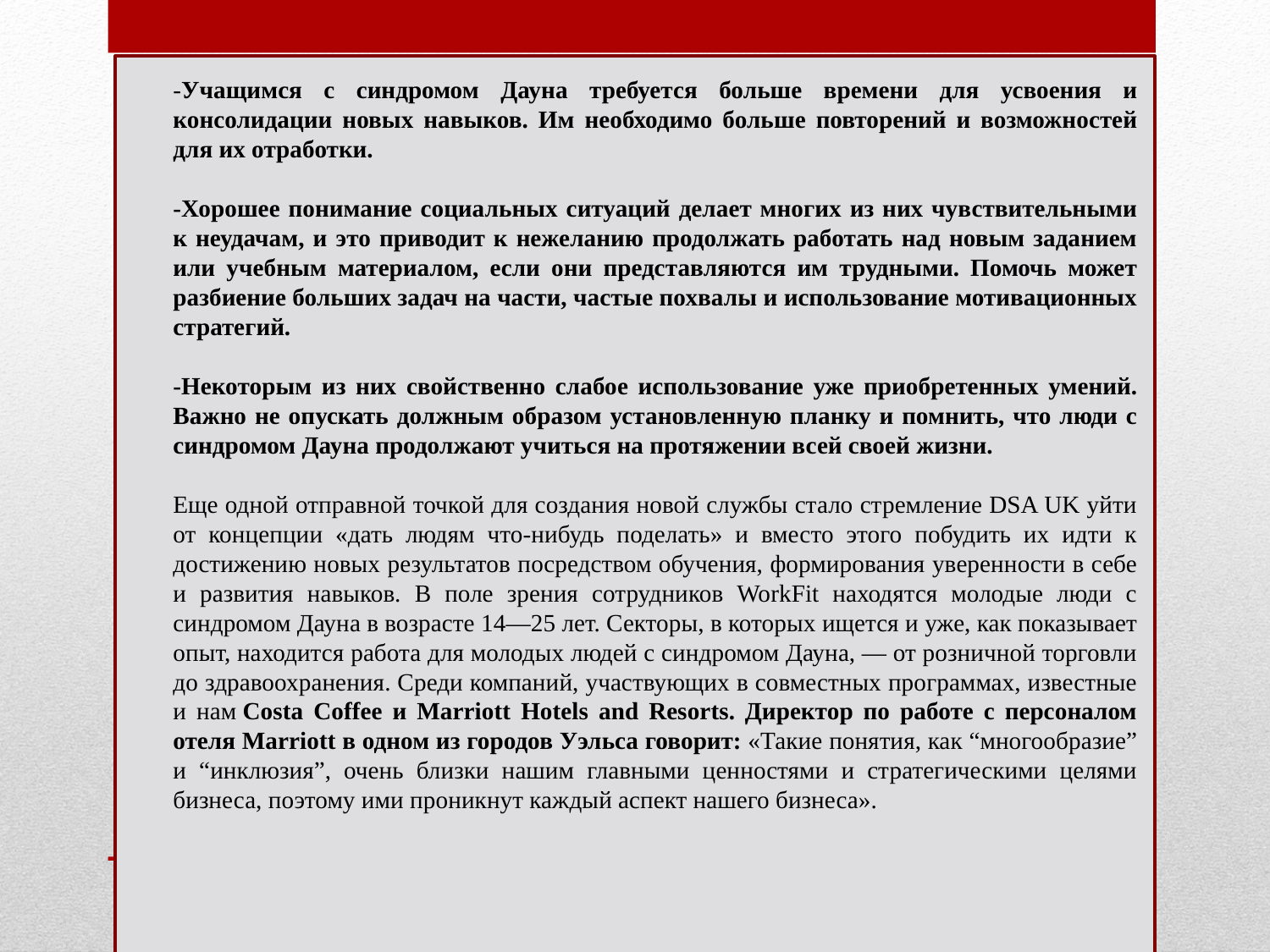

-Учащимся с синдромом Дауна требуется больше времени для усвоения и консолидации новых навыков. Им необходимо больше повторений и возможностей для их отработки.

-Хорошее понимание социальных ситуаций делает многих из них чувствительными к неудачам, и это приводит к нежеланию продолжать работать над новым заданием или учебным материалом, если они представляются им трудными. Помочь может разбиение больших задач на части, частые похвалы и использование мотивационных стратегий.

-Некоторым из них свойственно слабое использование уже приобретенных умений. Важно не опускать должным образом установленную планку и помнить, что люди с синдромом Дауна продолжают учиться на протяжении всей своей жизни.

Еще одной отправной точкой для создания новой службы стало стремление DSA UK уйти от концепции «дать людям что-нибудь поделать» и вместо этого побудить их идти к достижению новых результатов посредством обучения, формирования уверенности в себе и развития навыков. В поле зрения сотрудников WorkFit находятся молодые люди с синдромом Дауна в возрасте 14—25 лет. Секторы, в которых ищется и уже, как показывает опыт, находится работа для молодых людей с синдромом Дауна, — от розничной торговли до здравоохранения. Среди компаний, участвующих в совместных программах, известные и нам Costa Coffee и Marriott Hotels and Resorts. Директор по работе с персоналом отеля Marriott в одном из городов Уэльса говорит: «Такие понятия, как “многообразие” и “инклюзия”, очень близки нашим главными ценностями и стратегическими целями бизнеса, поэтому ими проникнут каждый аспект нашего бизнеса».